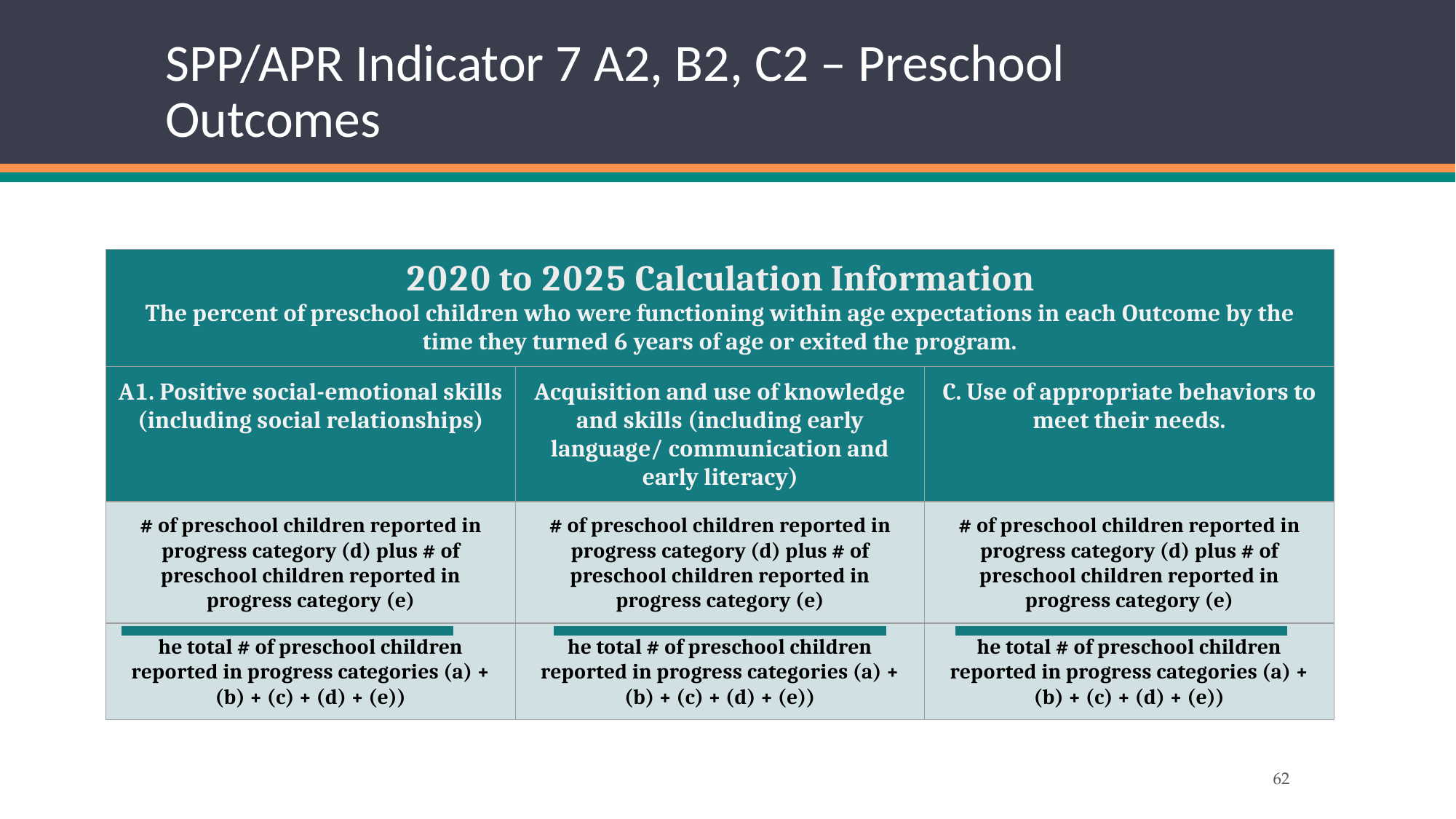

# SPP/APR Indicator 7 A2, B2, C2 – Preschool Outcomes
| 2020 to 2025 Calculation Information The percent of preschool children who were functioning within age expectations in each Outcome by the time they turned 6 years of age or exited the program. |  |  |
| --- | --- | --- |
| A1. Positive social-emotional skills (including social relationships) | Acquisition and use of knowledge and skills (including early language/ communication and early literacy) | C. Use of appropriate behaviors to meet their needs. |
| # of preschool children reported in progress category (d) plus # of preschool children reported in progress category (e) | # of preschool children reported in progress category (d) plus # of preschool children reported in progress category (e) | # of preschool children reported in progress category (d) plus # of preschool children reported in progress category (e) |
| he total # of preschool children reported in progress categories (a) + (b) + (c) + (d) + (e)) | he total # of preschool children reported in progress categories (a) + (b) + (c) + (d) + (e)) | he total # of preschool children reported in progress categories (a) + (b) + (c) + (d) + (e)) |
62